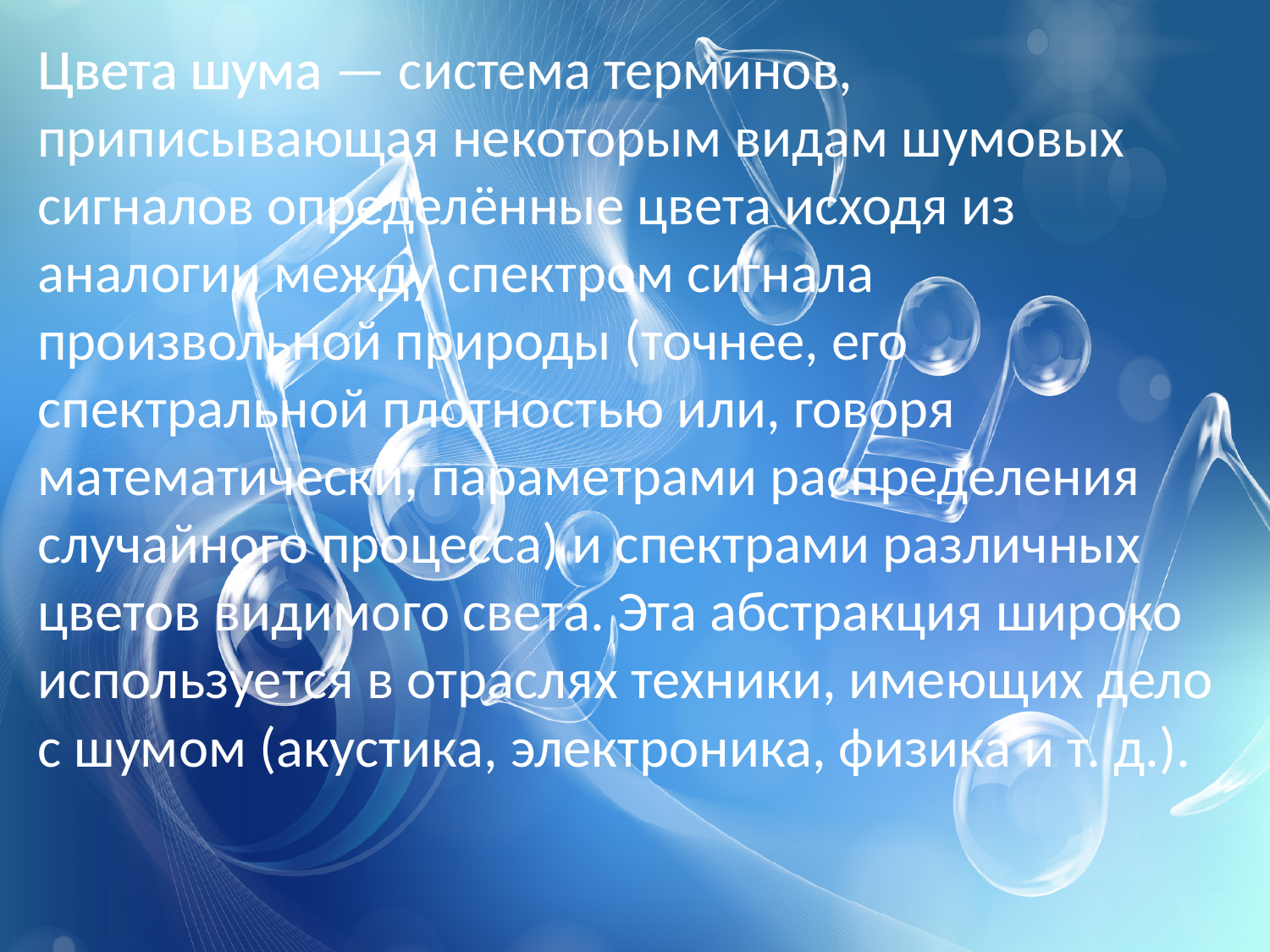

Цвета шума — система терминов, приписывающая некоторым видам шумовых сигналов определённые цвета исходя из аналогии между спектром сигнала произвольной природы (точнее, его спектральной плотностью или, говоря математически, параметрами распределения случайного процесса) и спектрами различных цветов видимого света. Эта абстракция широко используется в отраслях техники, имеющих дело с шумом (акустика, электроника, физика и т. д.).
#